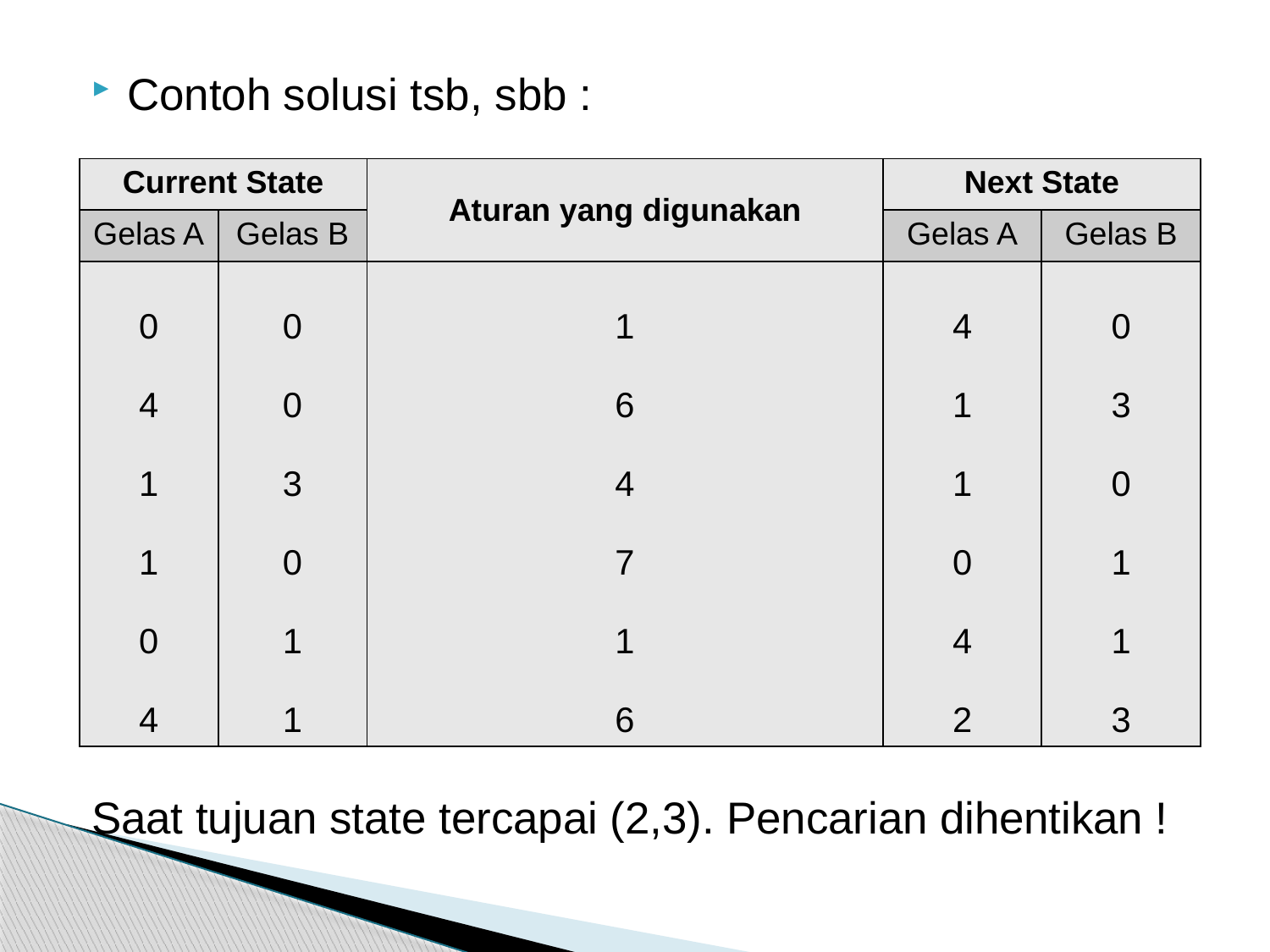

Contoh solusi tsb, sbb :

Saat tujuan state tercapai (2,3). Pencarian dihentikan !

| Current State |  | Aturan yang digunakan | Next State |  |
| --- | --- | --- | --- | --- |
| Gelas A | Gelas B |  | Gelas A | Gelas B |
| 0 4 1 1 0 4 | 0 0 3 0 1 1 | 1 6 4 7 1 6 | 4 1 1 0 4 2 | 0 3 0 1 1 3 |